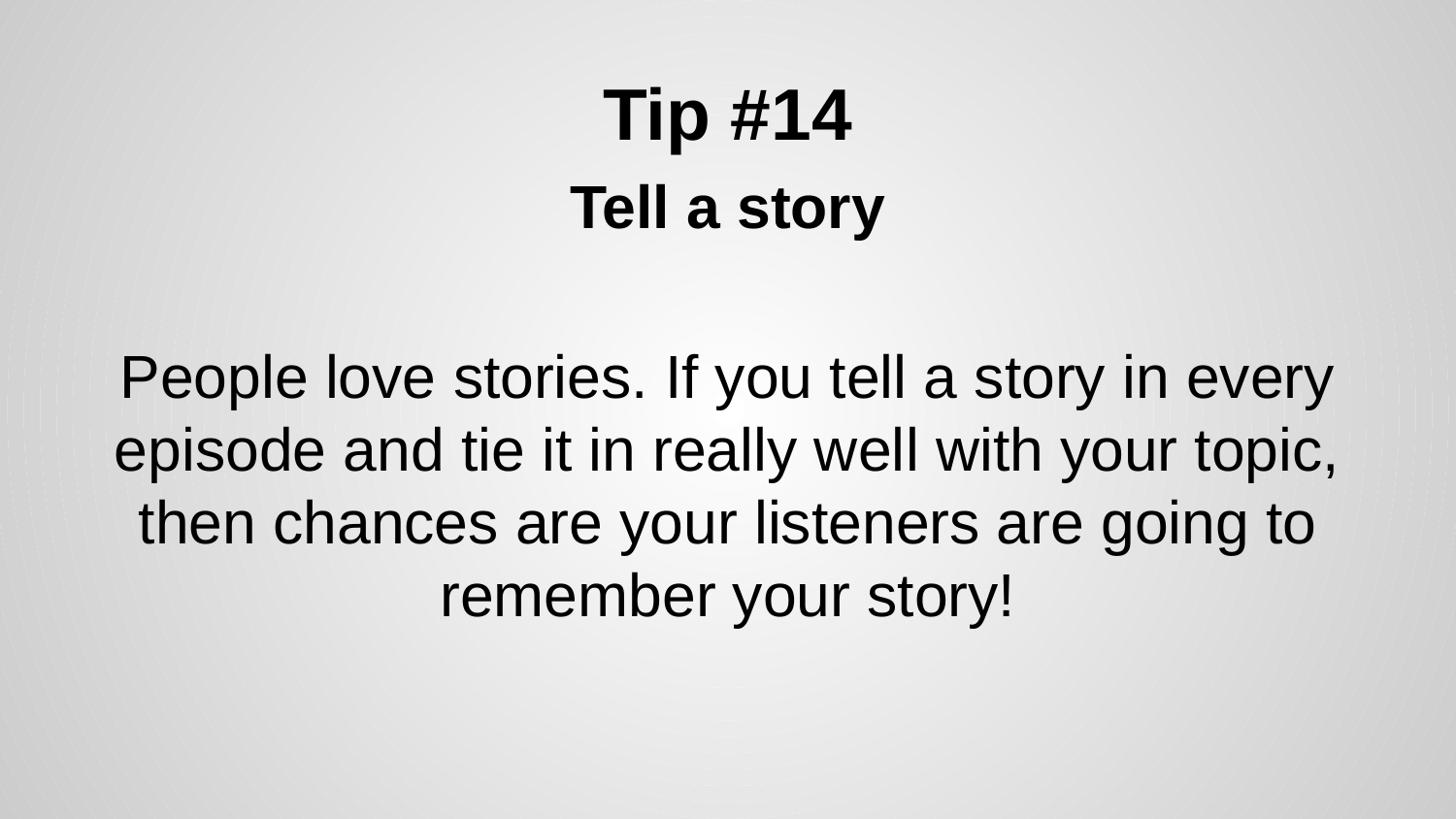

# Tip #14

Tell a story

People love stories. If you tell a story in every episode and tie it in really well with your topic, then chances are your listeners are going to remember your story!